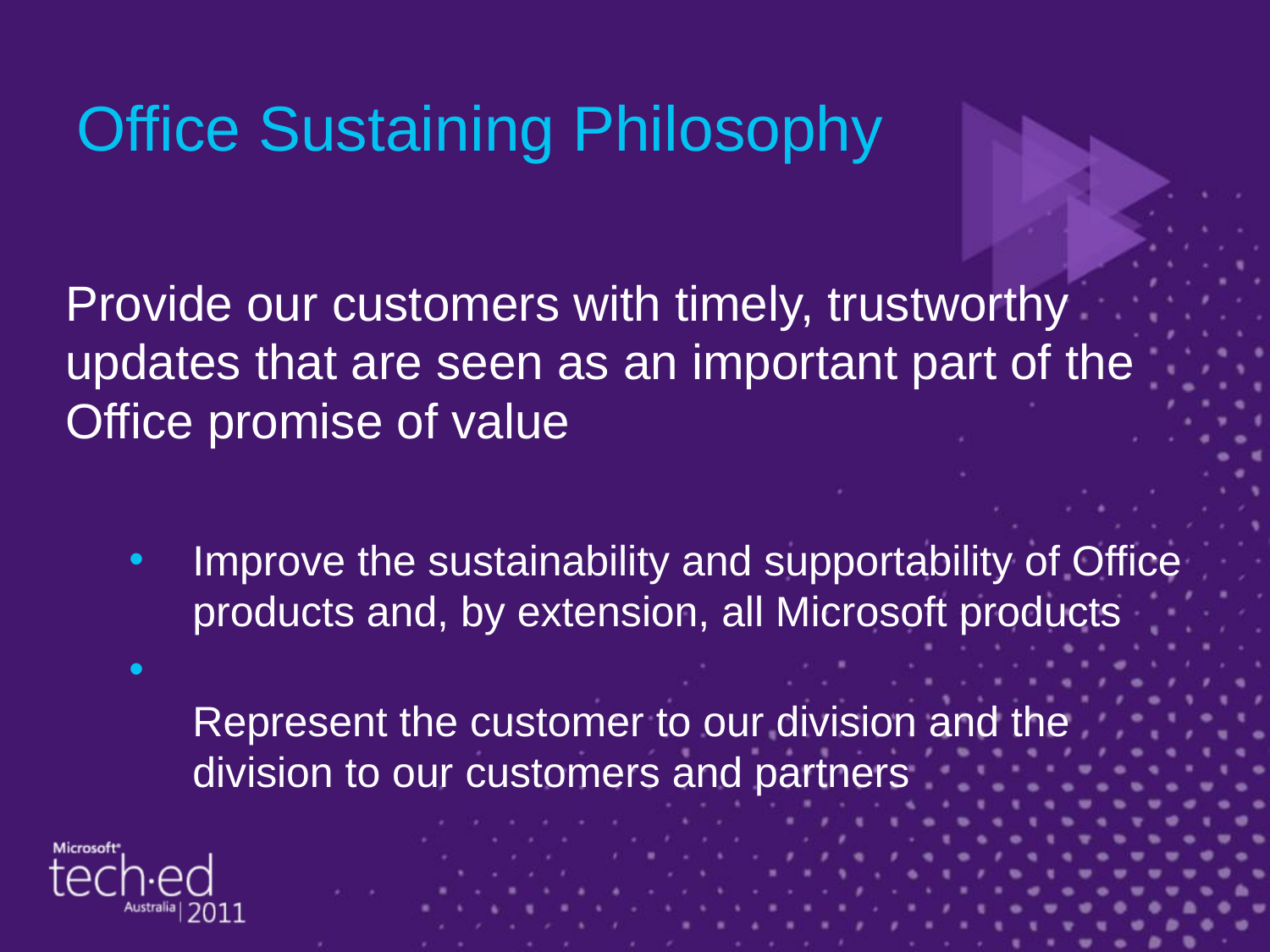

# Office Sustaining Philosophy

Provide our customers with timely, trustworthy updates that are seen as an important part of the Office promise of value

Improve the sustainability and supportability of Office products and, by extension, all Microsoft products
Represent the customer to our division and the division to our customers and partners